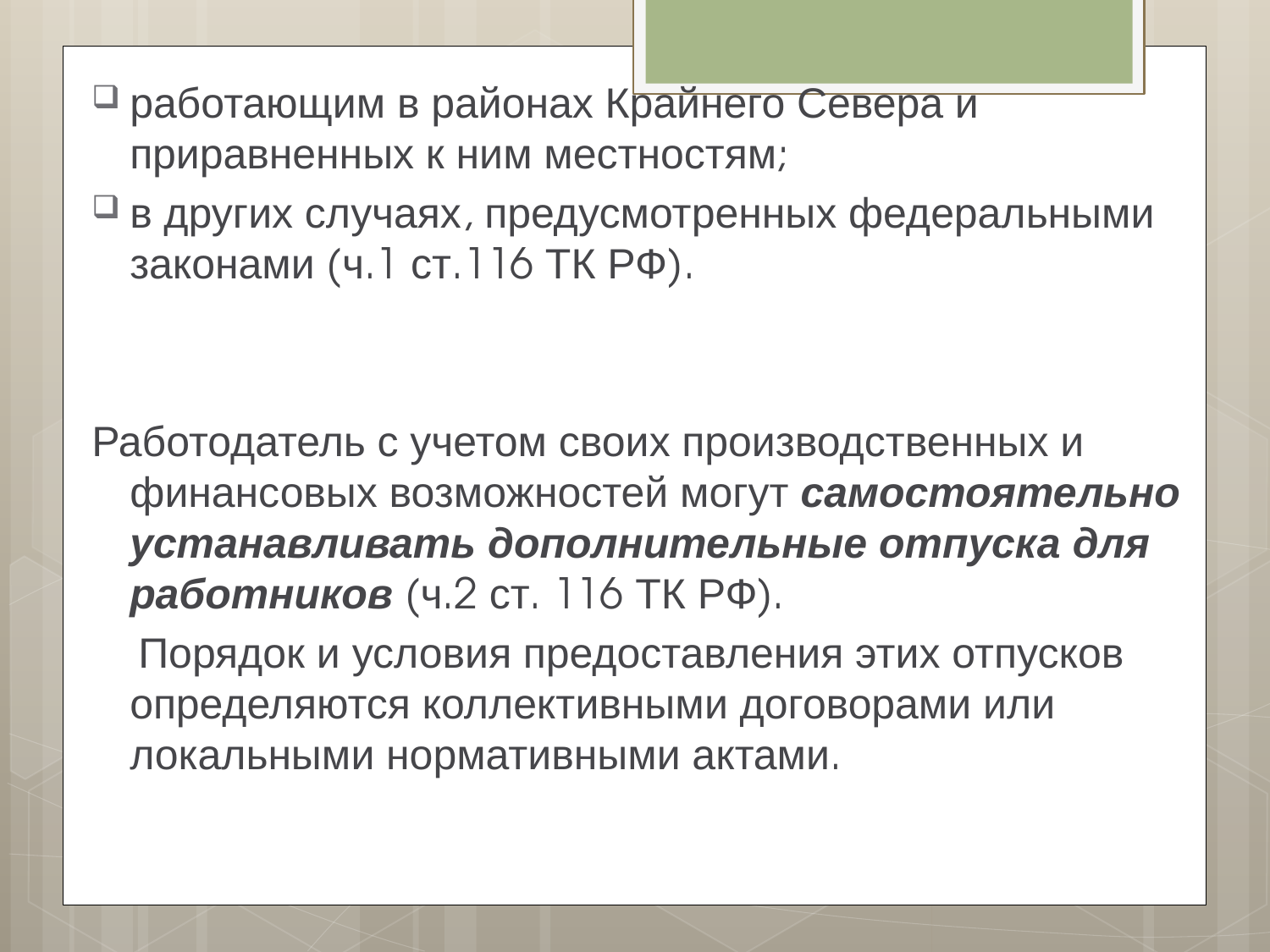

работающим в районах Крайнего Севера и приравненных к ним местностям;
в других случаях, предусмотренных федеральными законами (ч.1 ст.116 ТК РФ).

Работодатель с учетом своих производственных и финансовых возможностей могут самостоятельно устанавливать дополнительные отпуска для работников (ч.2 ст. 116 ТК РФ).
    Порядок и условия предоставления этих отпусков определяются коллективными договорами или локальными нормативными актами.